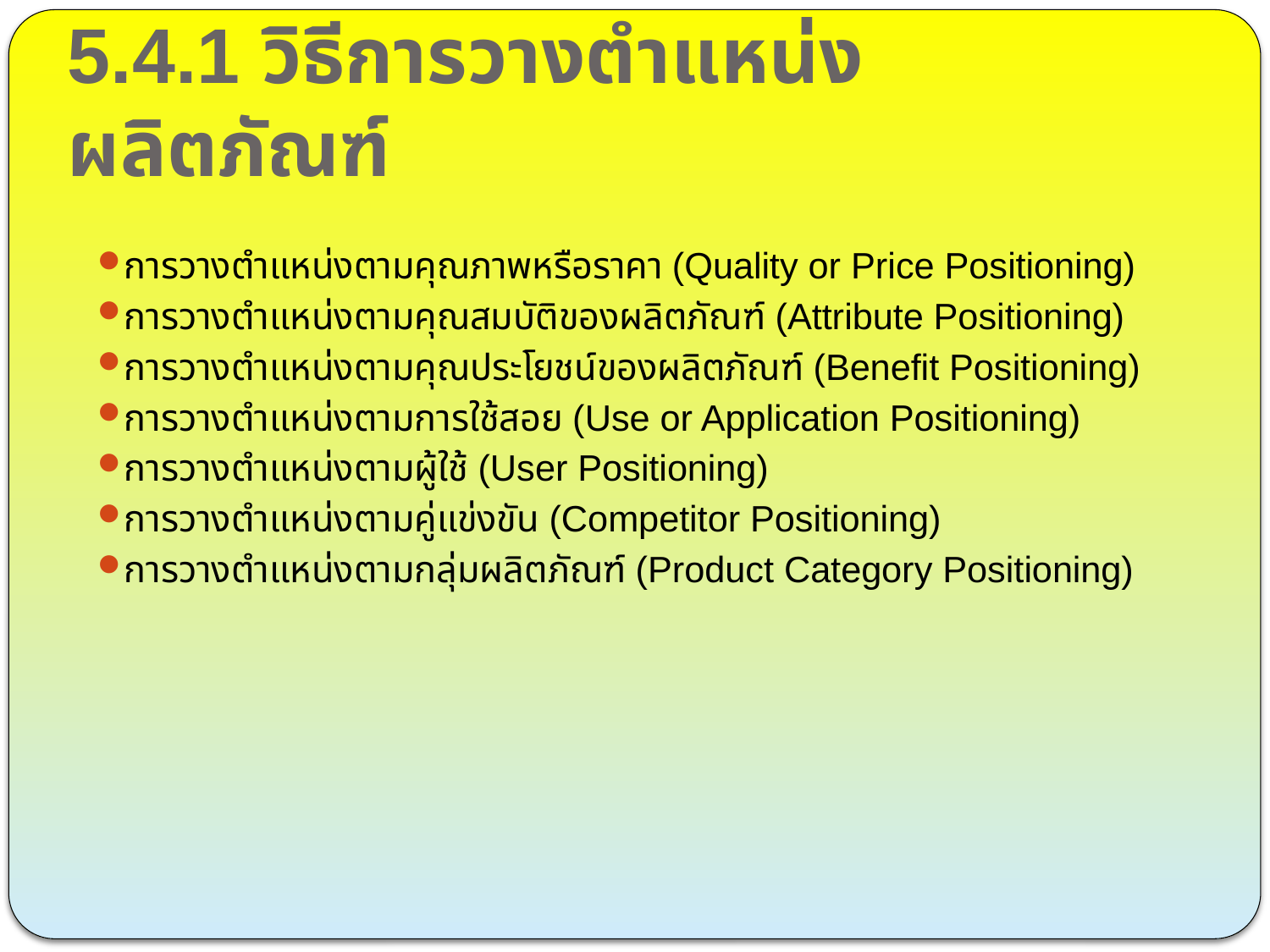

# 5.4.1 วิธีการวางตำแหน่งผลิตภัณฑ์
การวางตำแหน่งตามคุณภาพหรือราคา (Quality or Price Positioning)
การวางตำแหน่งตามคุณสมบัติของผลิตภัณฑ์ (Attribute Positioning)
การวางตำแหน่งตามคุณประโยชน์ของผลิตภัณฑ์ (Benefit Positioning)
การวางตำแหน่งตามการใช้สอย (Use or Application Positioning)
การวางตำแหน่งตามผู้ใช้ (User Positioning)
การวางตำแหน่งตามคู่แข่งขัน (Competitor Positioning)
การวางตำแหน่งตามกลุ่มผลิตภัณฑ์ (Product Category Positioning)